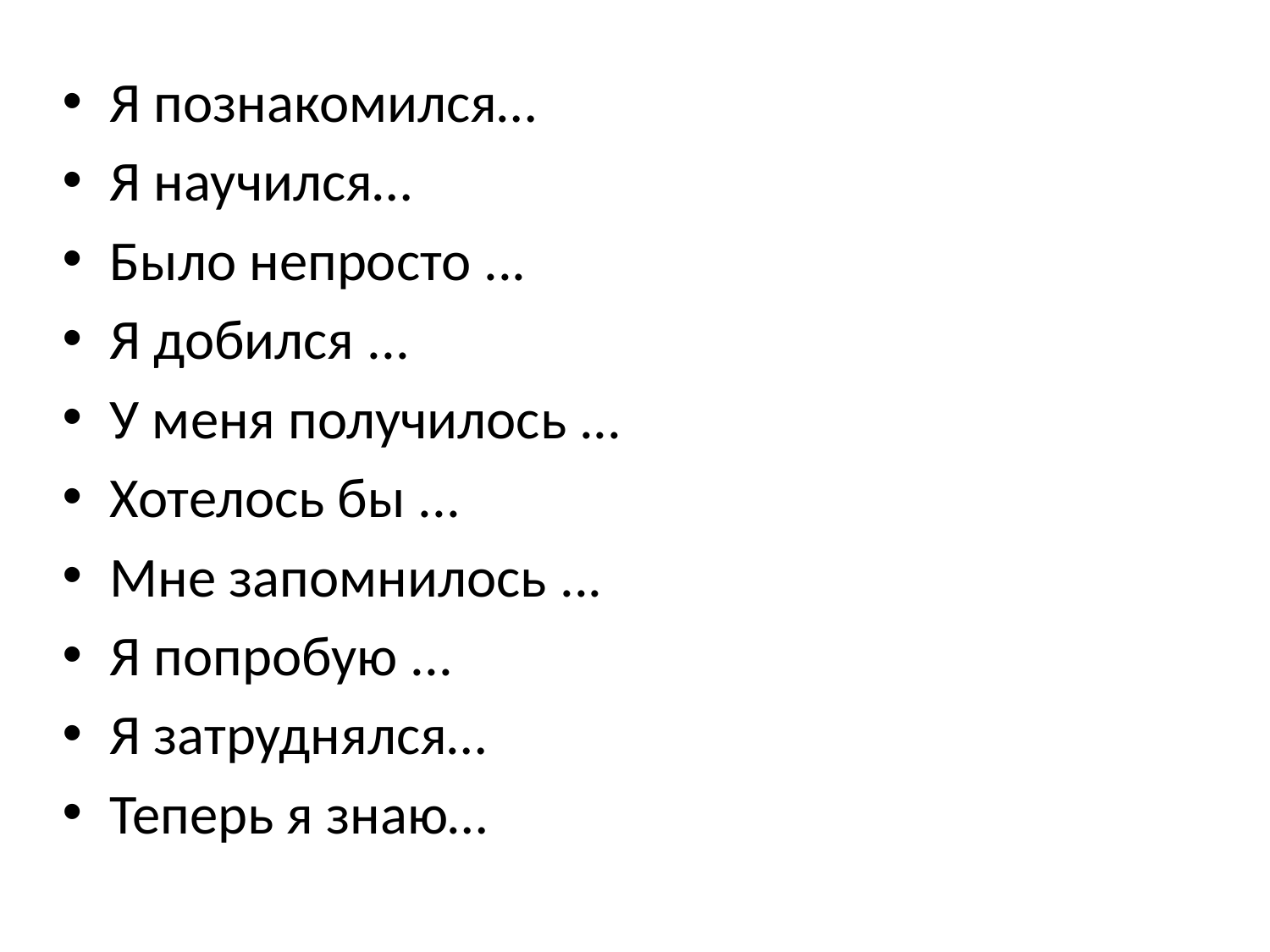

Я познакомился…
Я научился…
Было непросто ...
Я добился ...
У меня получилось ...
Хотелось бы ...
Мне запомнилось ...
Я попробую ...
Я затруднялся…
Теперь я знаю…

#